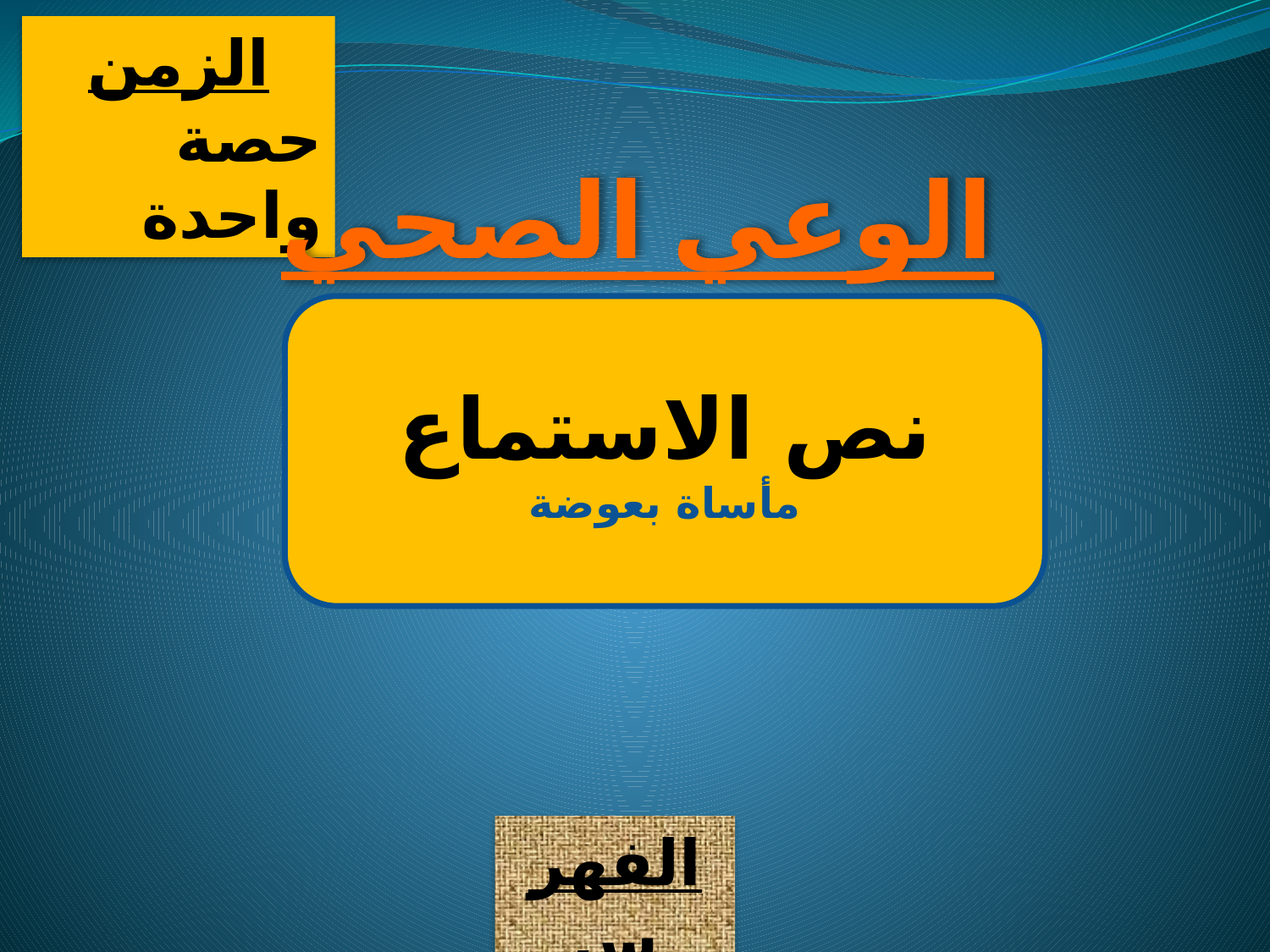

الزمن
حصة واحدة
الوعي الصحي
نص الاستماع
مأساة بعوضة
الفهرس